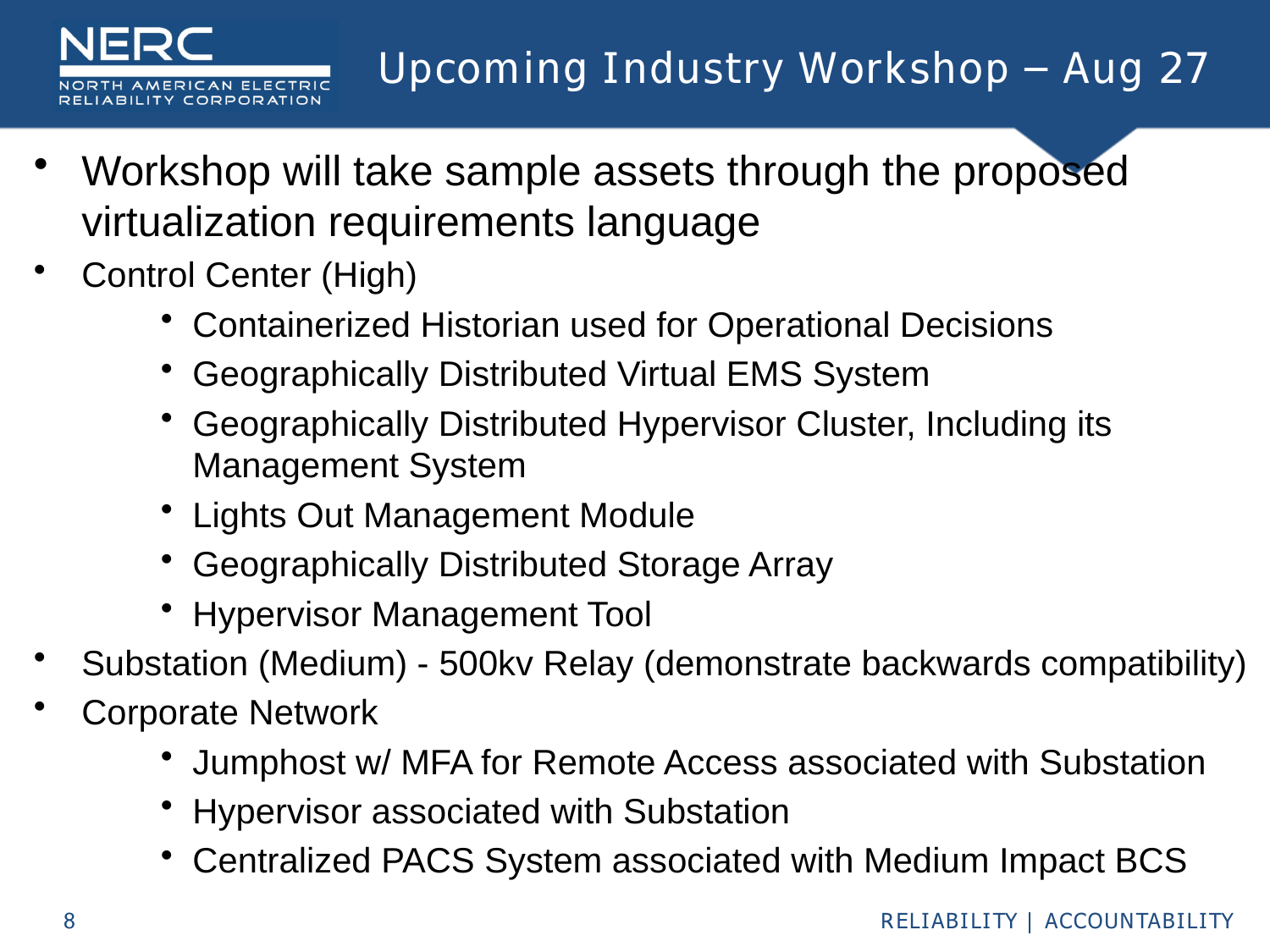

# Upcoming Industry Workshop – Aug 27
Workshop will take sample assets through the proposed virtualization requirements language
Control Center (High)
Containerized Historian used for Operational Decisions
Geographically Distributed Virtual EMS System
Geographically Distributed Hypervisor Cluster, Including its Management System
Lights Out Management Module
Geographically Distributed Storage Array
Hypervisor Management Tool
Substation (Medium) - 500kv Relay (demonstrate backwards compatibility)
Corporate Network
Jumphost w/ MFA for Remote Access associated with Substation
Hypervisor associated with Substation
Centralized PACS System associated with Medium Impact BCS